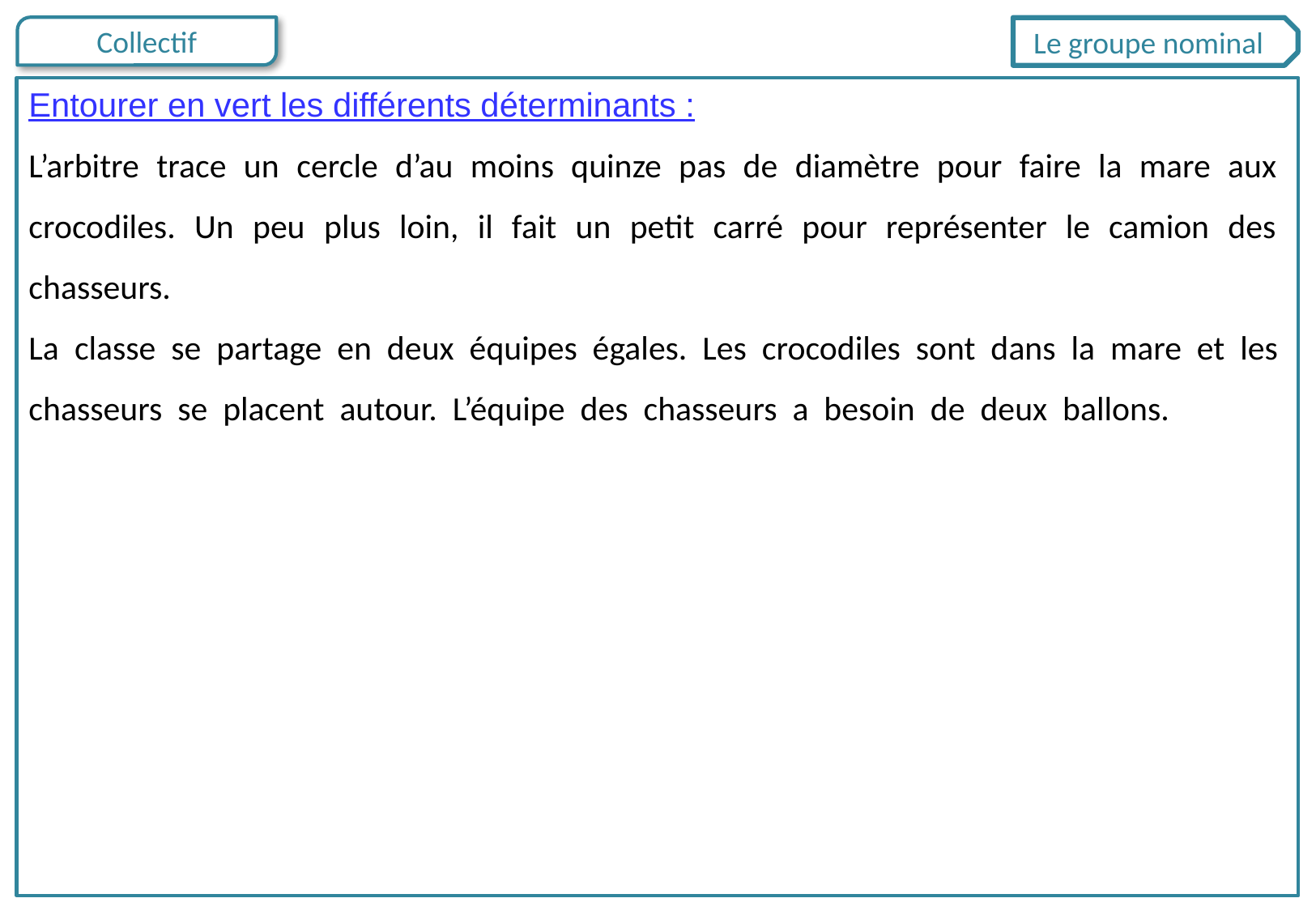

Le groupe nominal
Entourer en vert les différents déterminants :
L’arbitre  trace  un  cercle  d’au  moins  quinze  pas  de  diamètre  pour  faire  la  mare  aux  crocodiles.  Un  peu  plus  loin,  il  fait  un  petit  carré  pour  représenter  le  camion  des  chasseurs.
La  classe  se  partage  en  deux  équipes  égales.  Les  crocodiles  sont  dans  la  mare  et  les  chasseurs  se  placent  autour.  L’équipe  des  chasseurs  a  besoin  de  deux  ballons.